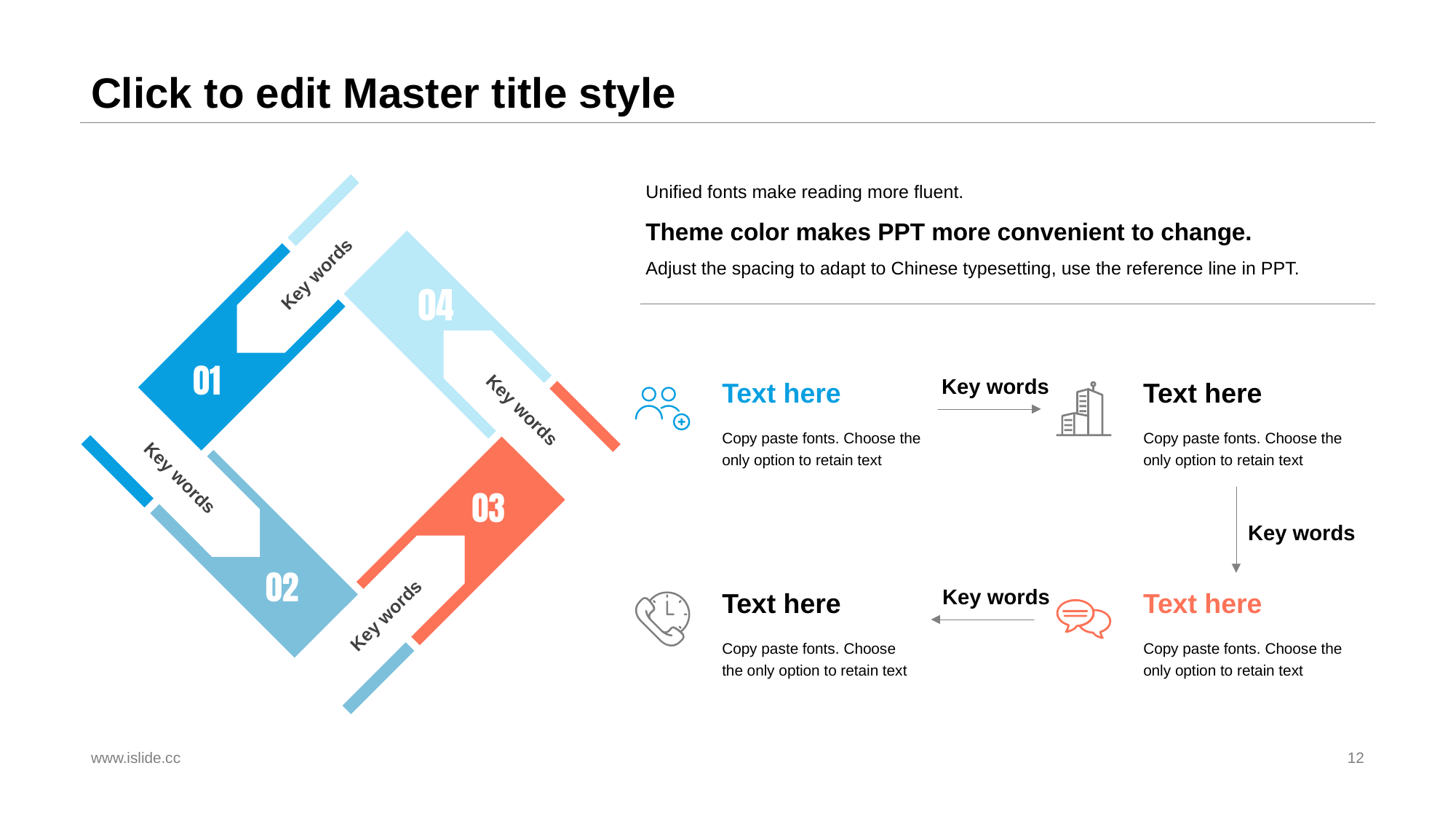

# Click to edit Master title style
Unified fonts make reading more fluent.
Theme color makes PPT more convenient to change.
Adjust the spacing to adapt to Chinese typesetting, use the reference line in PPT.
Key words

04

01
Key words
Key words
Text here
Text here

Copy paste fonts. Choose the only option to retain text
Copy paste fonts. Choose the only option to retain text
Key words

03
Key words

02
Key words
Key words
Text here
Text here

Copy paste fonts. Choose the only option to retain text
Copy paste fonts. Choose the only option to retain text
www.islide.cc
12